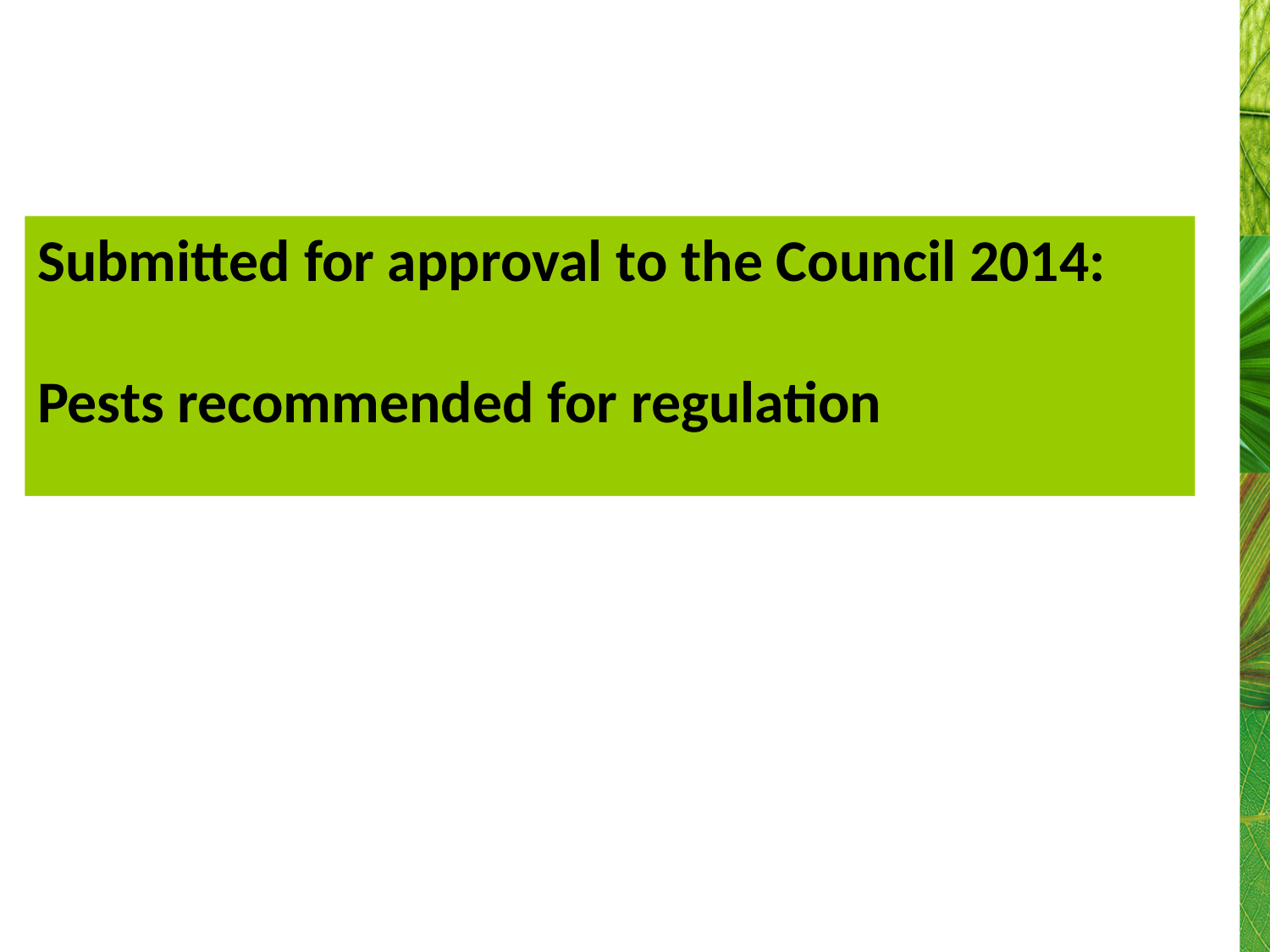

Submitted for approval to the Council 2014:
Pests recommended for regulation